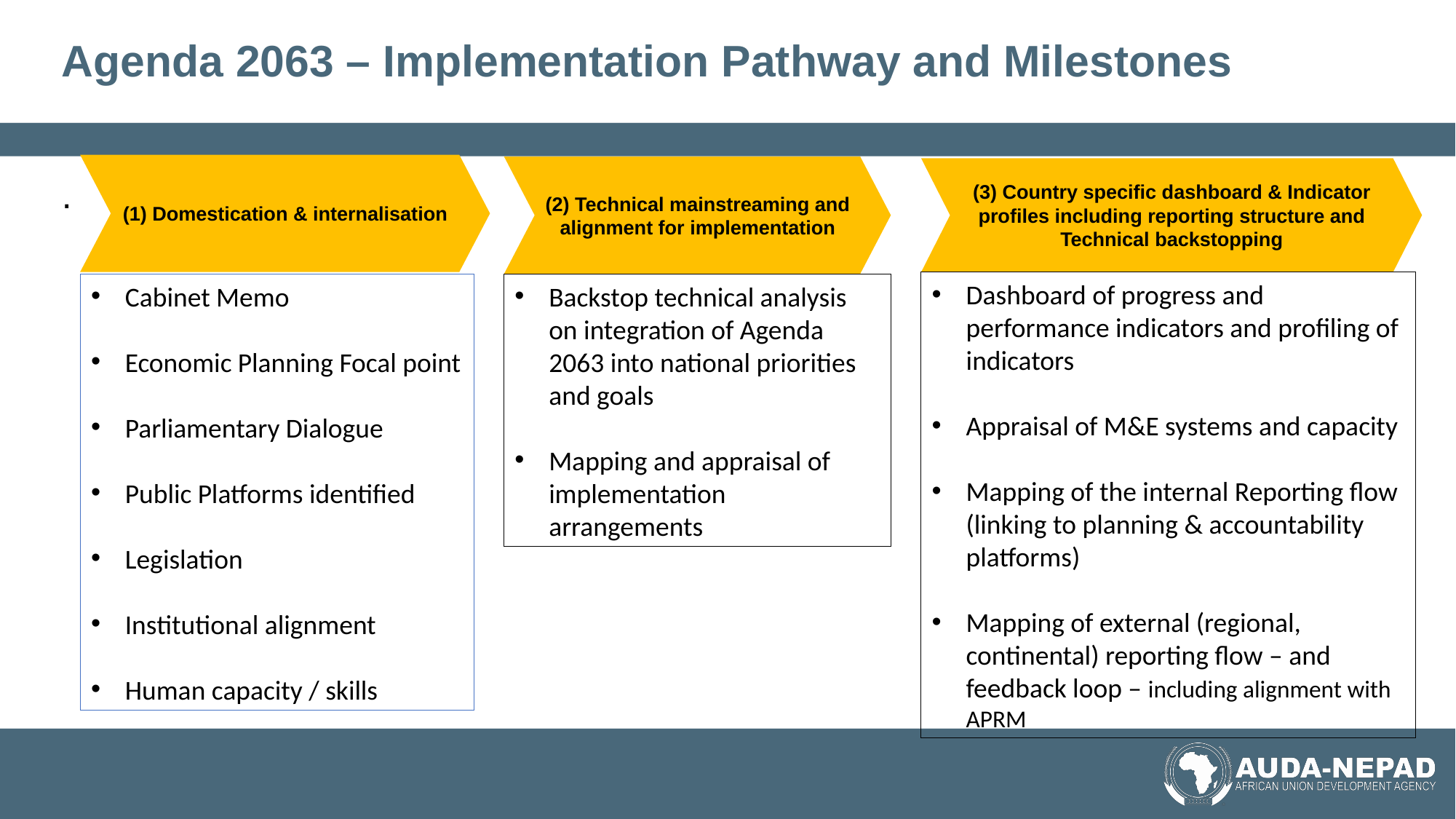

# Agenda 2063 – Implementation Pathway and Milestones
(1) Domestication & internalisation
(2) Technical mainstreaming and alignment for implementation
(3) Country specific dashboard & Indicator profiles including reporting structure and Technical backstopping
.
Dashboard of progress and performance indicators and profiling of indicators

Appraisal of M&E systems and capacity

Mapping of the internal Reporting flow (linking to planning & accountability platforms)

Mapping of external (regional, continental) reporting flow – and feedback loop – including alignment with APRM
Cabinet Memo

Economic Planning Focal point

Parliamentary Dialogue

Public Platforms identified

Legislation

Institutional alignment

Human capacity / skills
Backstop technical analysis on integration of Agenda 2063 into national priorities and goals

Mapping and appraisal of implementation arrangements